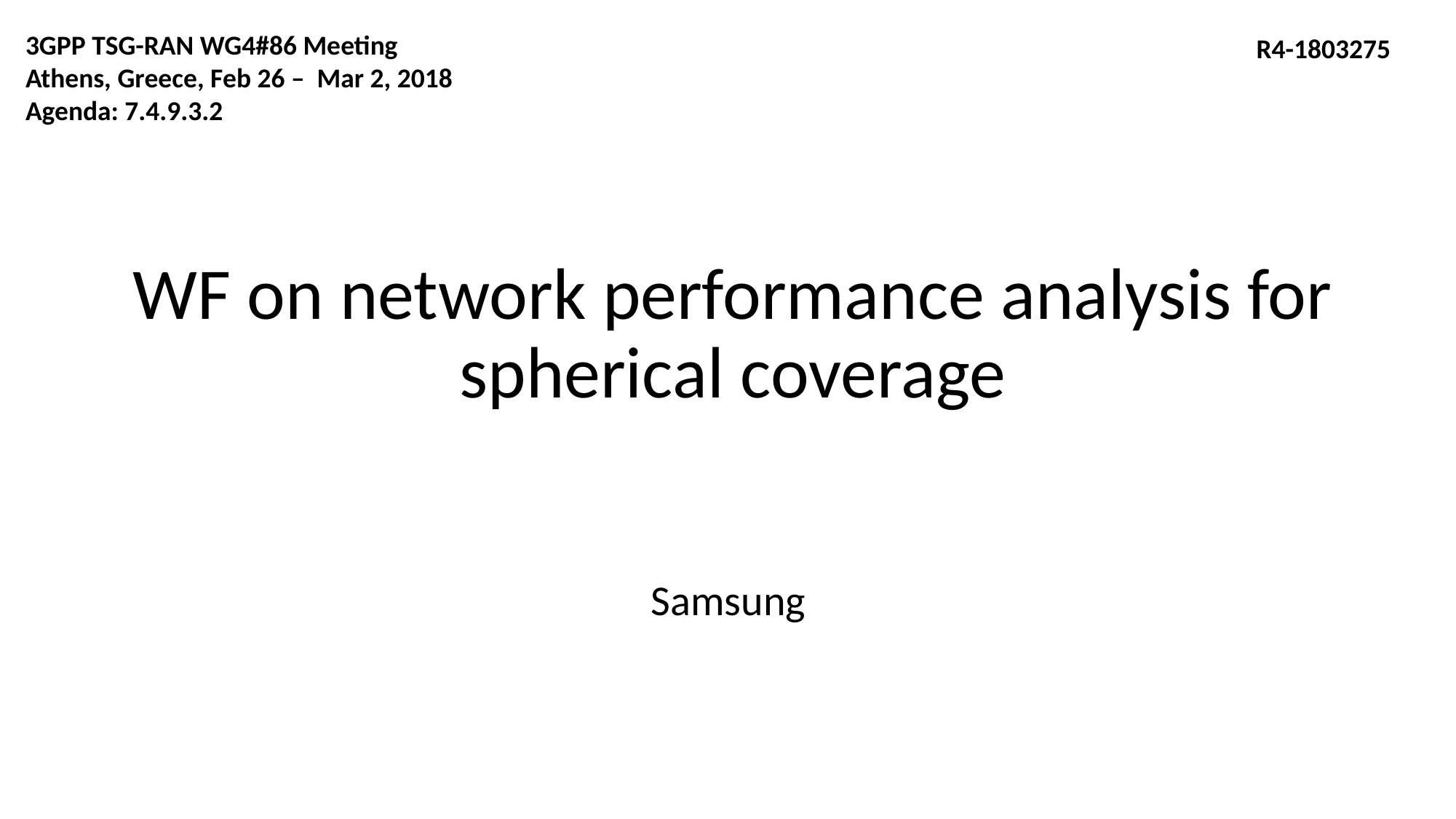

3GPP TSG-RAN WG4#86 Meeting
Athens, Greece, Feb 26 –  Mar 2, 2018
Agenda: 7.4.9.3.2
R4-1803275
# WF on network performance analysis for spherical coverage
Samsung